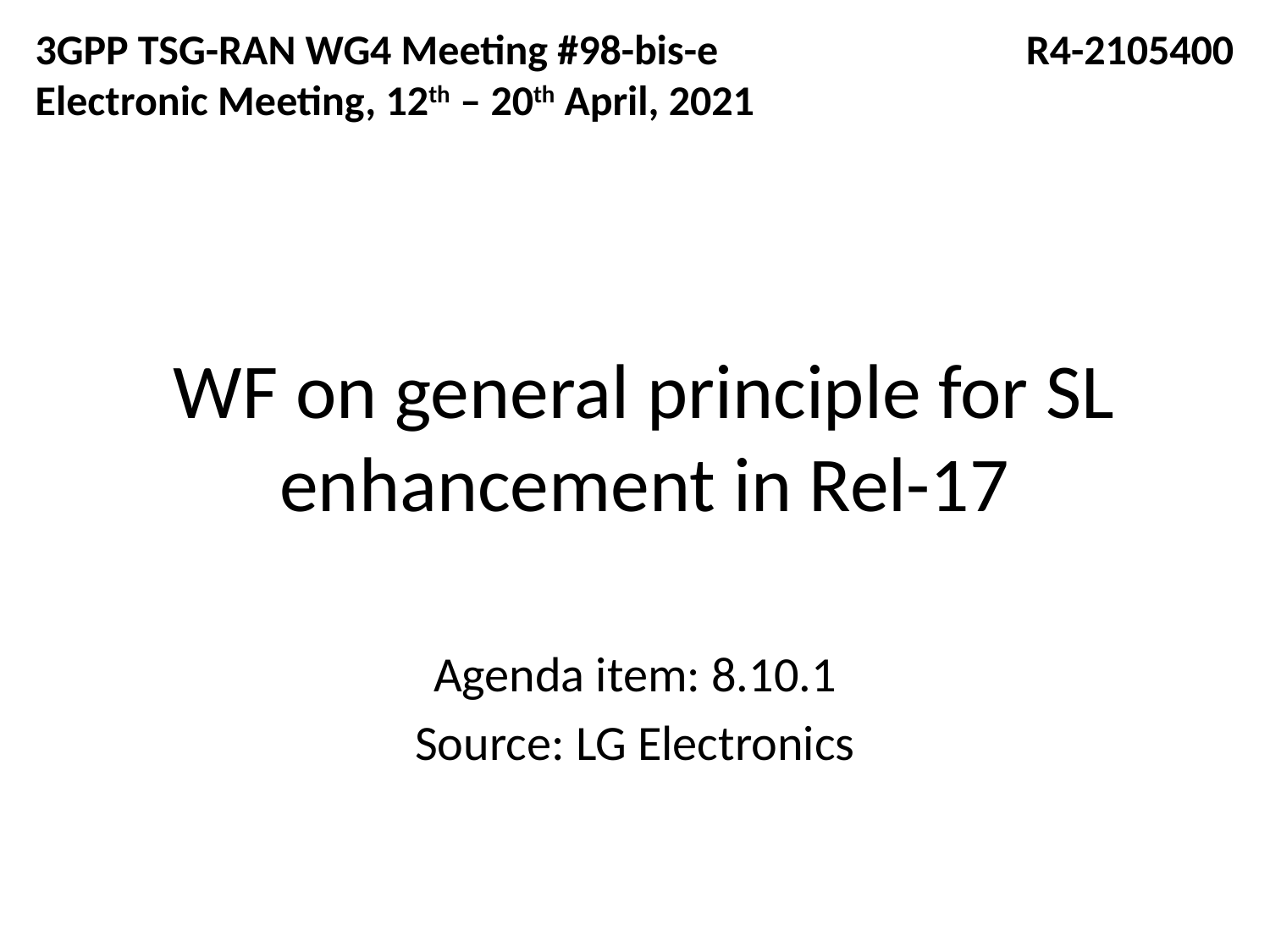

3GPP TSG-RAN WG4 Meeting #98-bis-e	                        R4-2105400
Electronic Meeting, 12th – 20th April, 2021
# WF on general principle for SL enhancement in Rel-17
Agenda item: 8.10.1
Source: LG Electronics